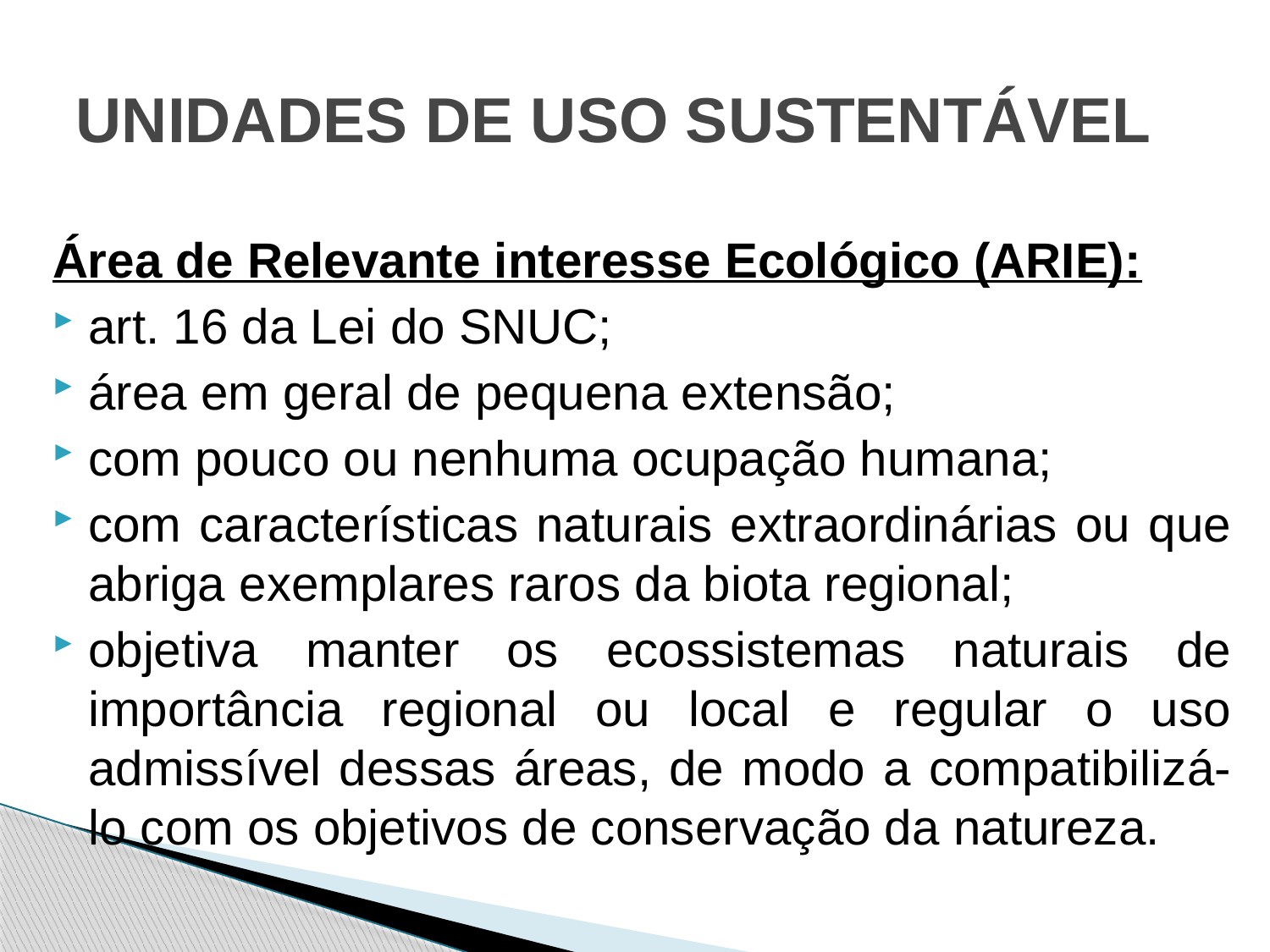

# UNIDADES DE USO SUSTENTÁVEL
Área de Relevante interesse Ecológico (ARIE):
art. 16 da Lei do SNUC;
área em geral de pequena extensão;
com pouco ou nenhuma ocupação humana;
com características naturais extraordinárias ou que abriga exemplares raros da biota regional;
objetiva manter os ecossistemas naturais de importância regional ou local e regular o uso admissível dessas áreas, de modo a compatibilizá-lo com os objetivos de conservação da natureza.